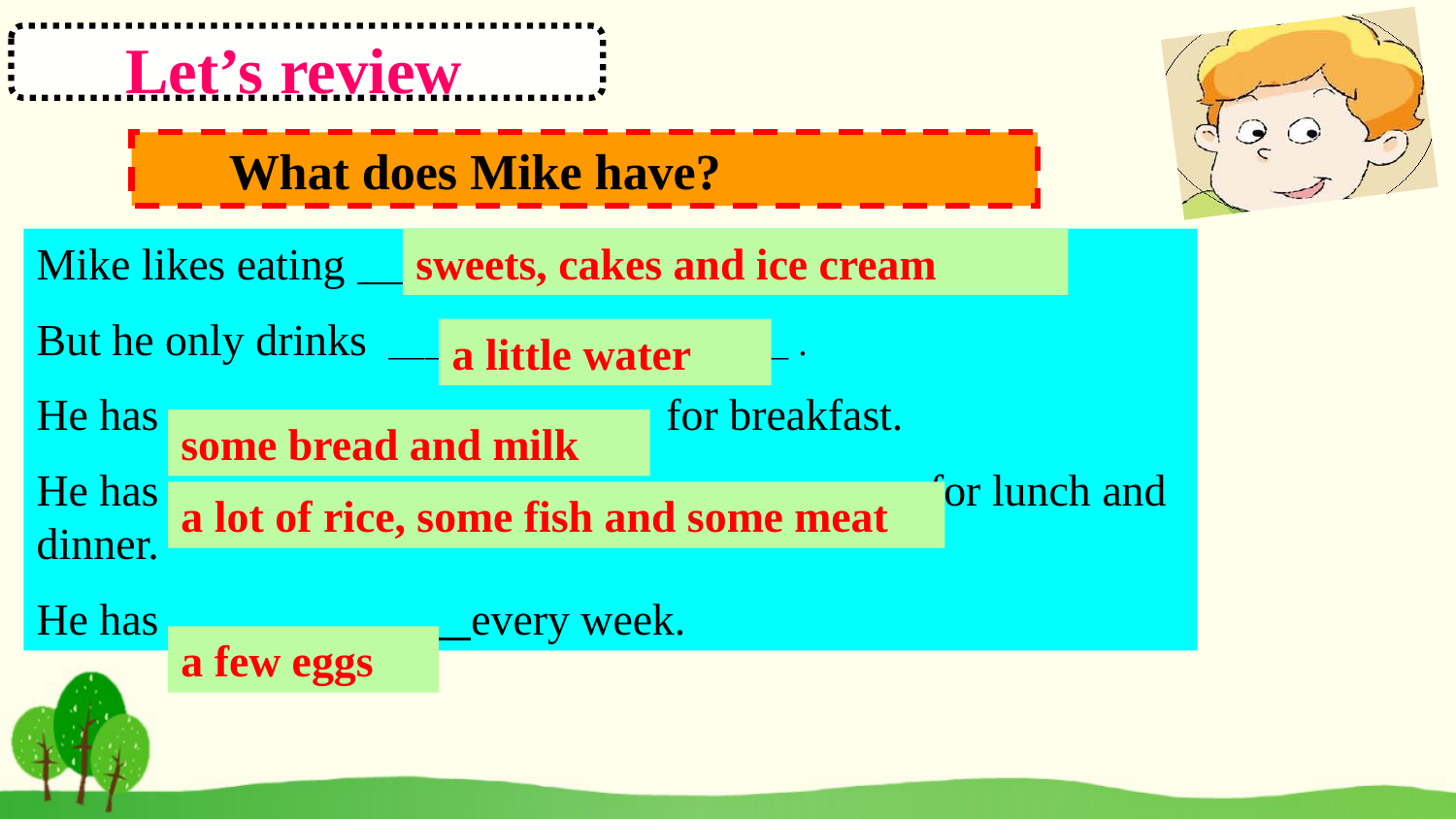

Let’s review

      What does Mike have?
Mike likes eating                                                  .
But he only drinks ＿＿＿＿＿＿＿＿＿＿＿.
He has  ＿＿＿＿＿＿＿＿＿＿  for breakfast.
He has                                                                     for lunch and dinner.
He has                            every week.
sweets, cakes and ice cream
a little water
some bread and milk
a lot of rice, some fish and some meat
a few eggs